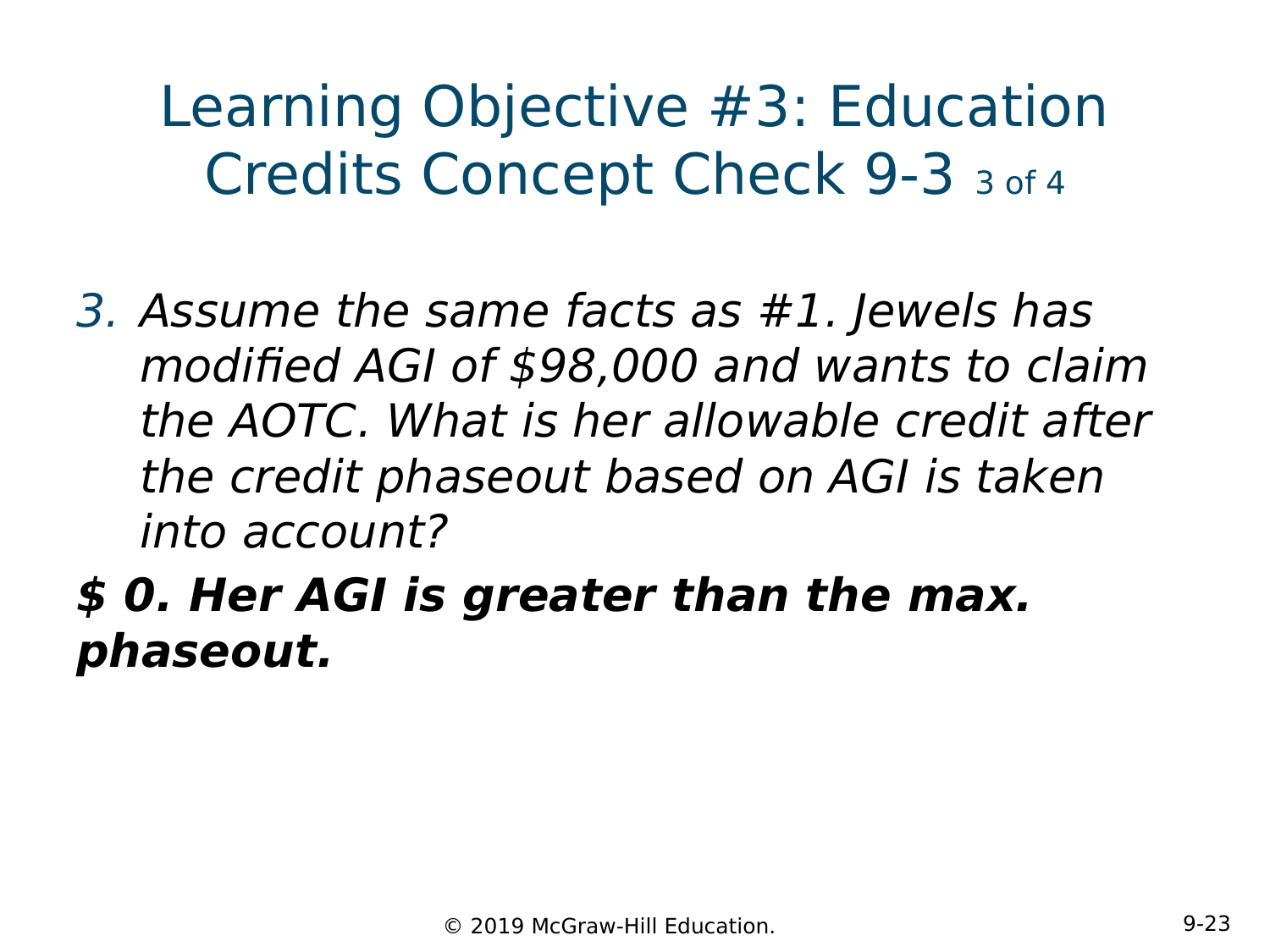

# Learning Objective #3: Education Credits Concept Check 9-3 3 of 4
Assume the same facts as #1. Jewels has modified AGI of $98,000 and wants to claim the AOTC. What is her allowable credit after the credit phaseout based on AGI is taken into account?
$ 0. Her AGI is greater than the max. phaseout.